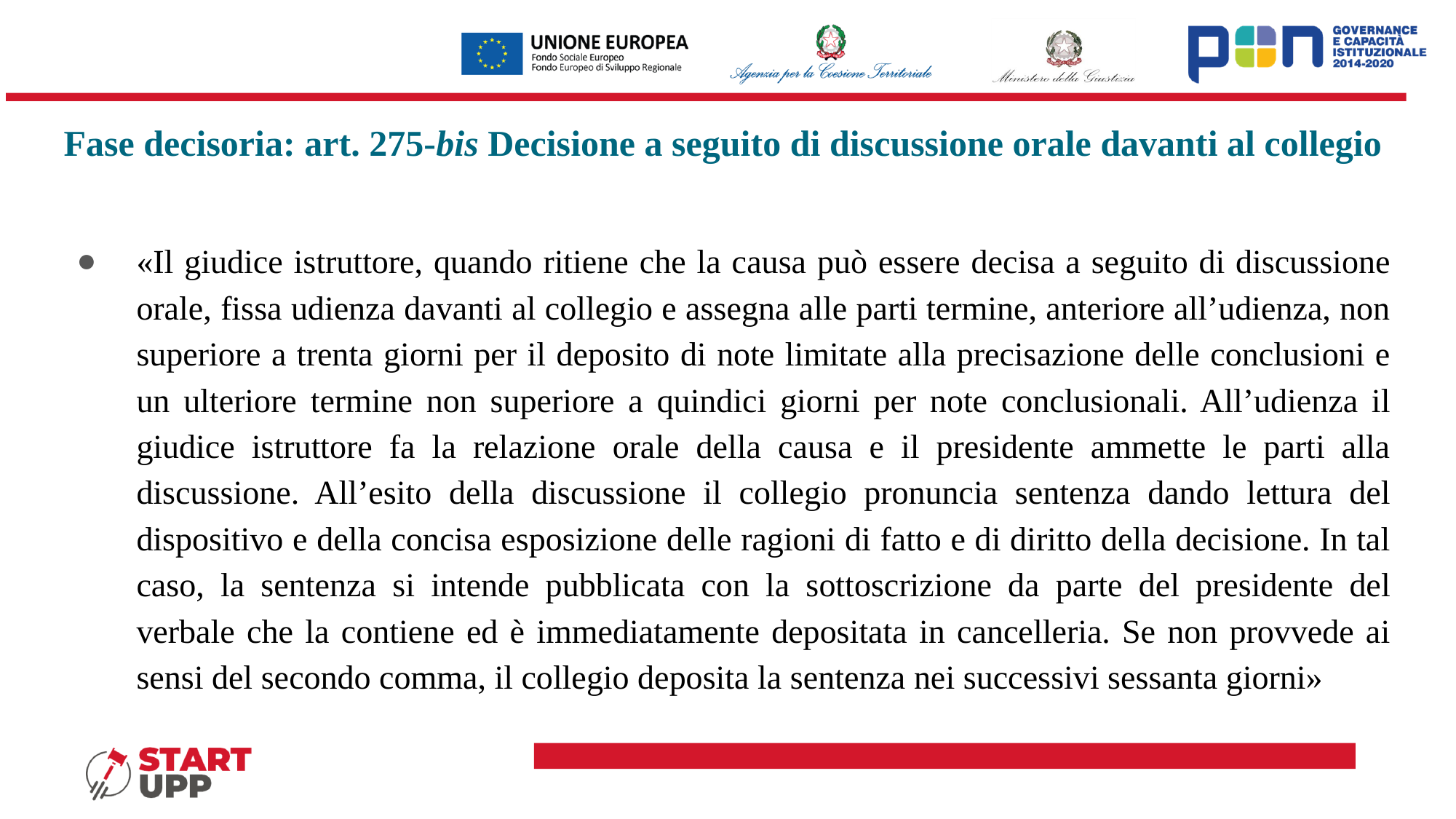

# Fase decisoria: art. 275-bis Decisione a seguito di discussione orale davanti al collegio
«Il giudice istruttore, quando ritiene che la causa può essere decisa a seguito di discussione orale, fissa udienza davanti al collegio e assegna alle parti termine, anteriore all’udienza, non superiore a trenta giorni per il deposito di note limitate alla precisazione delle conclusioni e un ulteriore termine non superiore a quindici giorni per note conclusionali. All’udienza il giudice istruttore fa la relazione orale della causa e il presidente ammette le parti alla discussione. All’esito della discussione il collegio pronuncia sentenza dando lettura del dispositivo e della concisa esposizione delle ragioni di fatto e di diritto della decisione. In tal caso, la sentenza si intende pubblicata con la sottoscrizione da parte del presidente del verbale che la contiene ed è immediatamente depositata in cancelleria. Se non provvede ai sensi del secondo comma, il collegio deposita la sentenza nei successivi sessanta giorni»